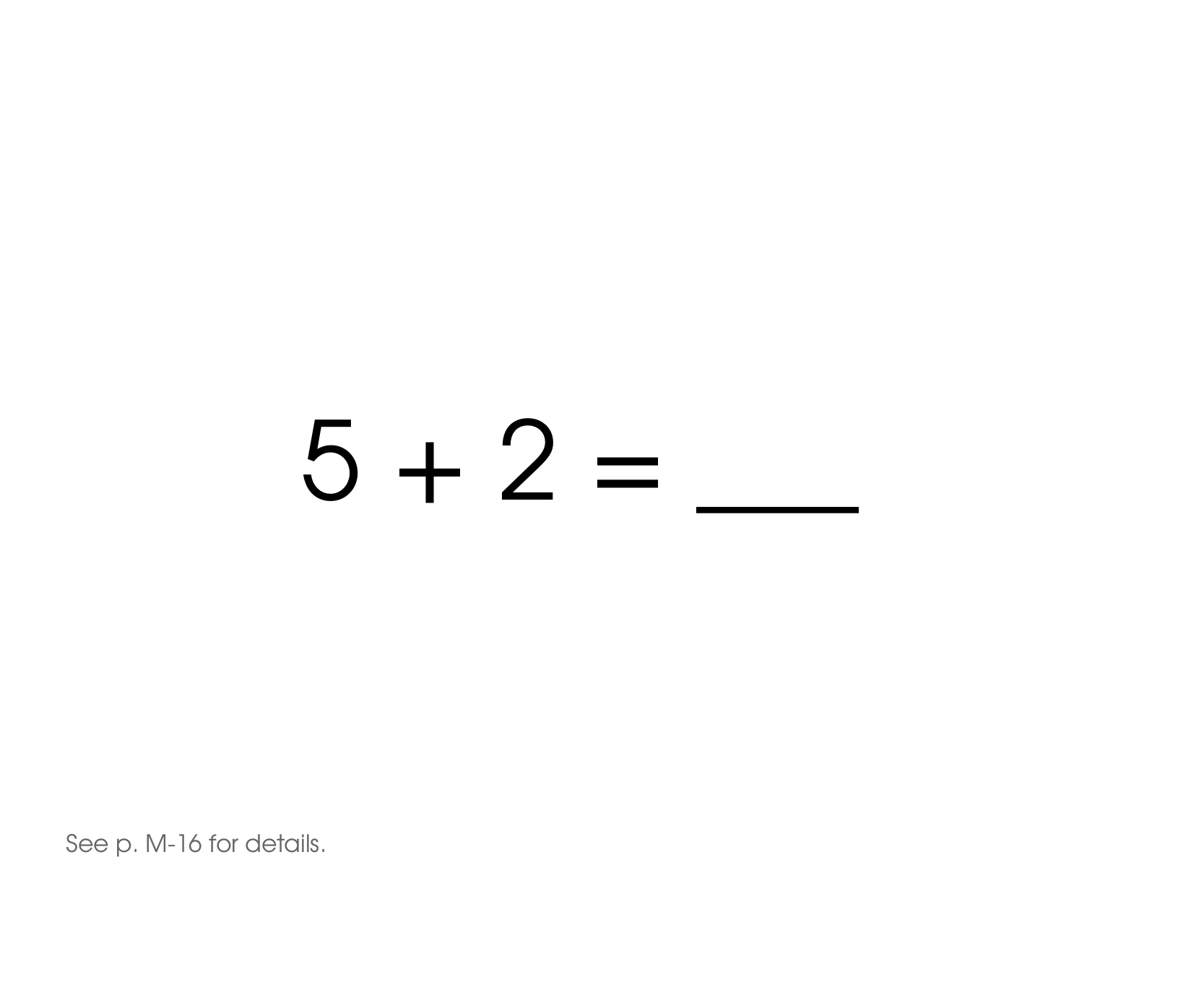

5 + 2 = ___
See p. M-16 for details.